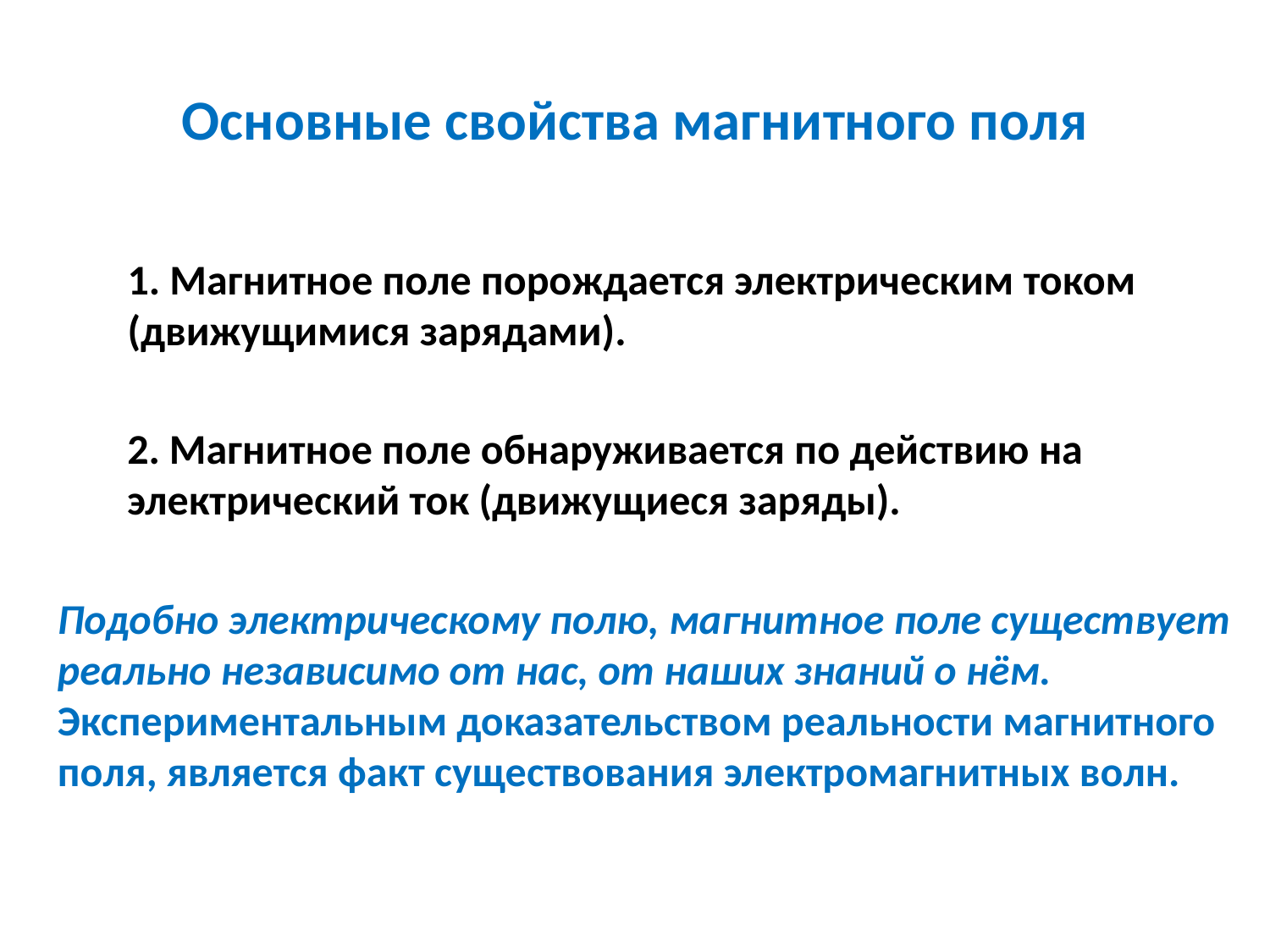

# Основные свойства магнитного поля
1. Магнитное поле порождается электрическим током (движущимися зарядами).
2. Магнитное поле обнаруживается по действию на электрический ток (движущиеся заряды).
Подобно электрическому полю, магнитное поле существует реально независимо от нас, от наших знаний о нём.
Экспериментальным доказательством реальности магнитного поля, является факт существования электромагнитных волн.